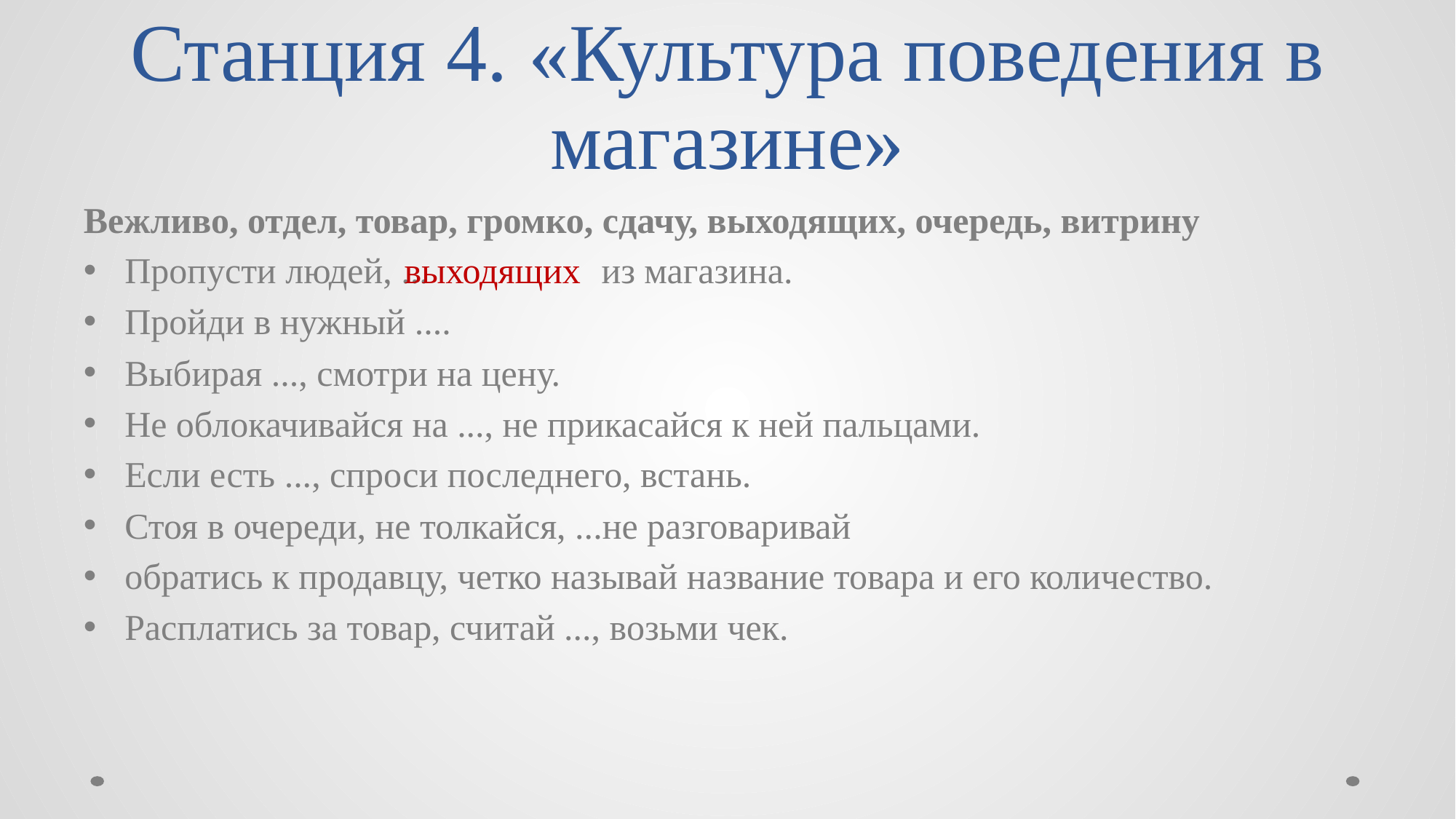

# Станция 4. «Культура поведения в магазине»
Вежливо, отдел, товар, громко, сдачу, выходящих, очередь, витрину
Пропусти людей, ...                   из магазина.
Пройди в нужный ....
Выбирая ..., смотри на цену.
Не облокачивайся на ..., не прикасайся к ней пальцами.
Если есть ..., спроси последнего, встань.
Стоя в очереди, не толкайся, ...не разговаривай
обратись к продавцу, четко называй название товара и его количество.
Расплатись за товар, считай ..., возьми чек.

выходящих